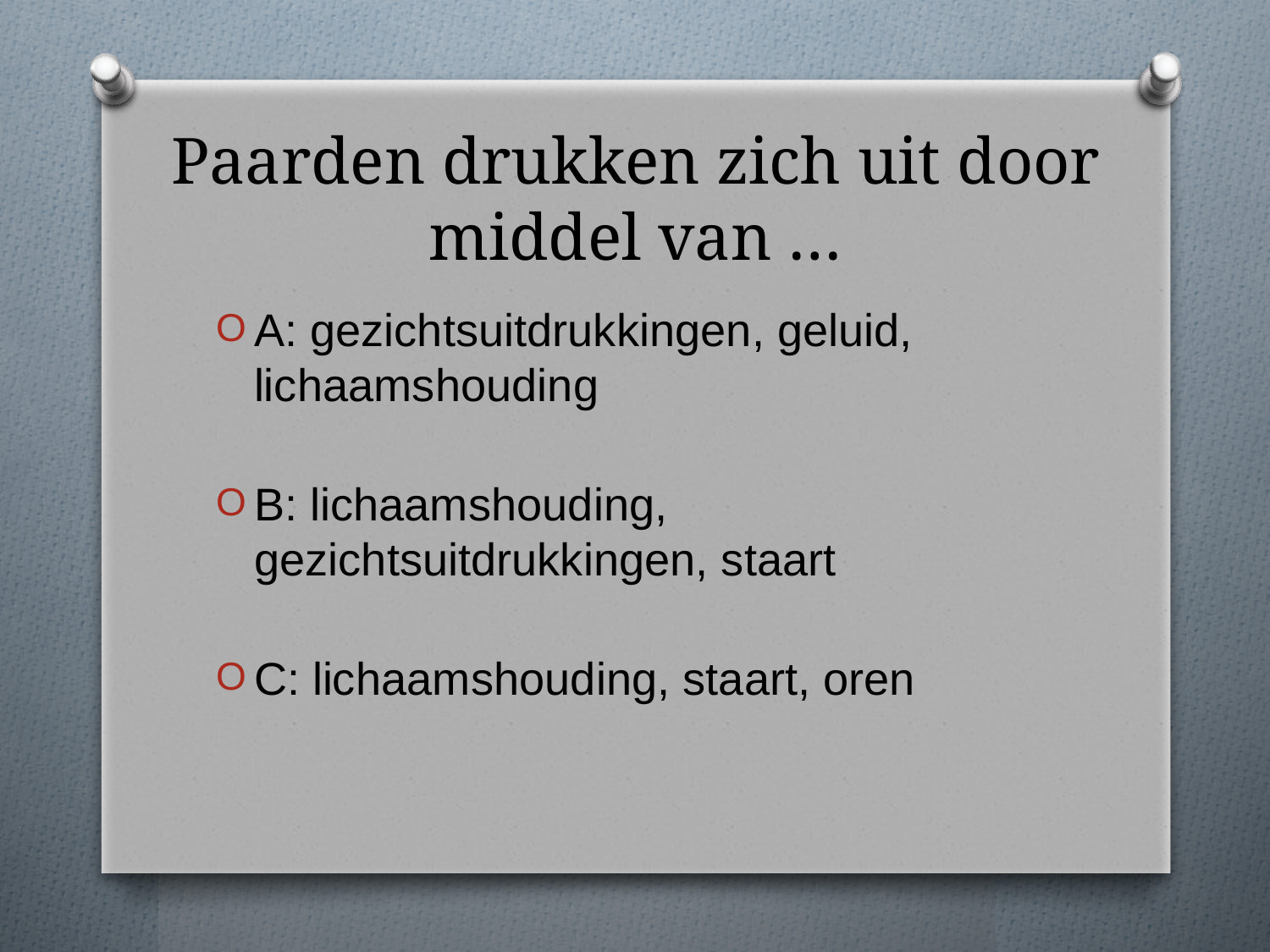

# Paarden drukken zich uit door middel van …
A: gezichtsuitdrukkingen, geluid, lichaamshouding
B: lichaamshouding, gezichtsuitdrukkingen, staart
C: lichaamshouding, staart, oren